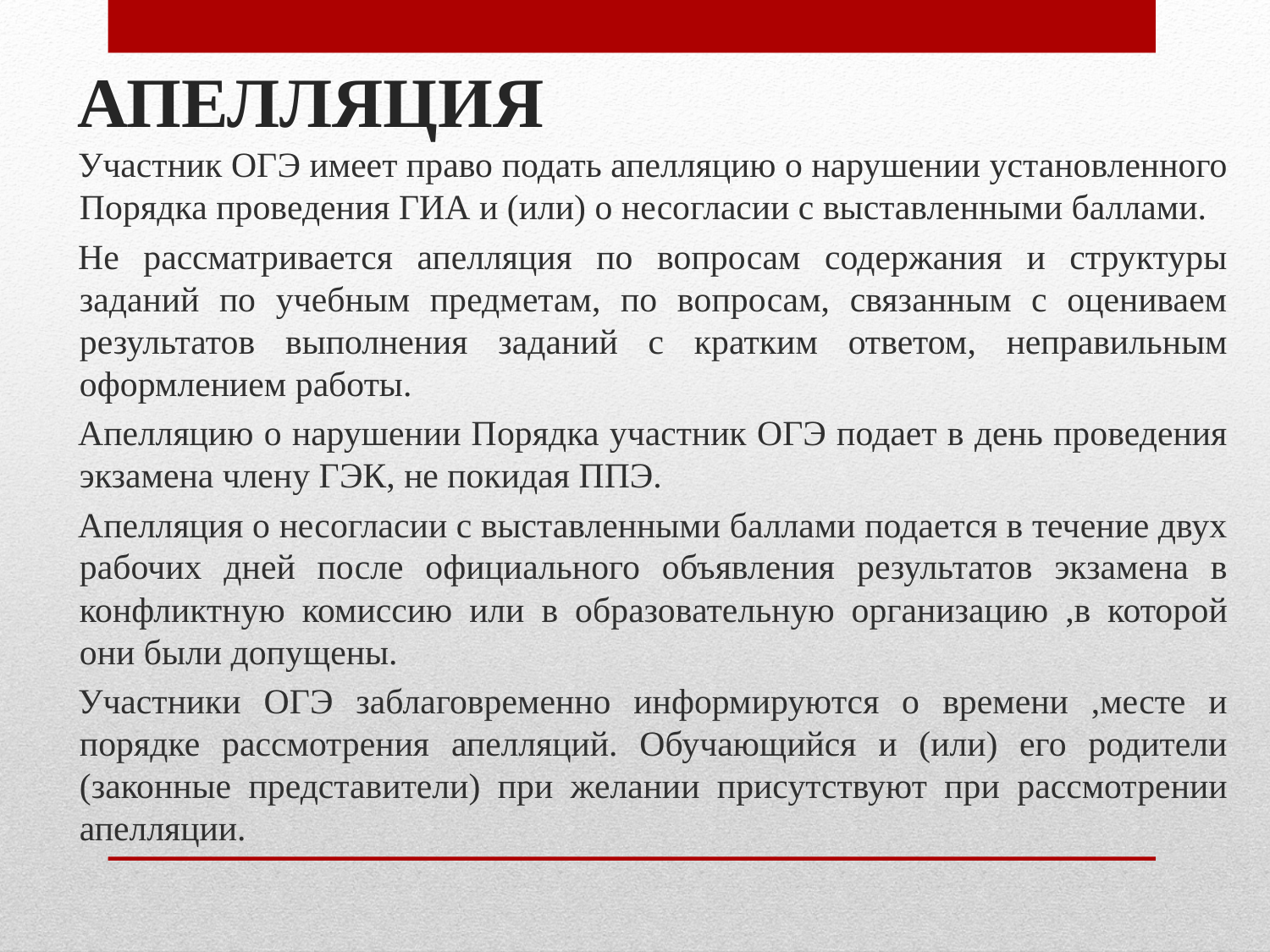

# АПЕЛЛЯЦИЯ
Участник ОГЭ имеет право подать апелляцию о нарушении установленного Порядка проведения ГИА и (или) о несогласии с выставленными баллами.
Не рассматривается апелляция по вопросам содержания и структуры заданий по учебным предметам, по вопросам, связанным с оцениваем результатов выполнения заданий с кратким ответом, неправильным оформлением работы.
Апелляцию о нарушении Порядка участник ОГЭ подает в день проведения экзамена члену ГЭК, не покидая ППЭ.
Апелляция о несогласии с выставленными баллами подается в течение двух рабочих дней после официального объявления результатов экзамена в конфликтную комиссию или в образовательную организацию ,в которой они были допущены.
Участники ОГЭ заблаговременно информируются о времени ,месте и порядке рассмотрения апелляций. Обучающийся и (или) его родители (законные представители) при желании присутствуют при рассмотрении апелляции.